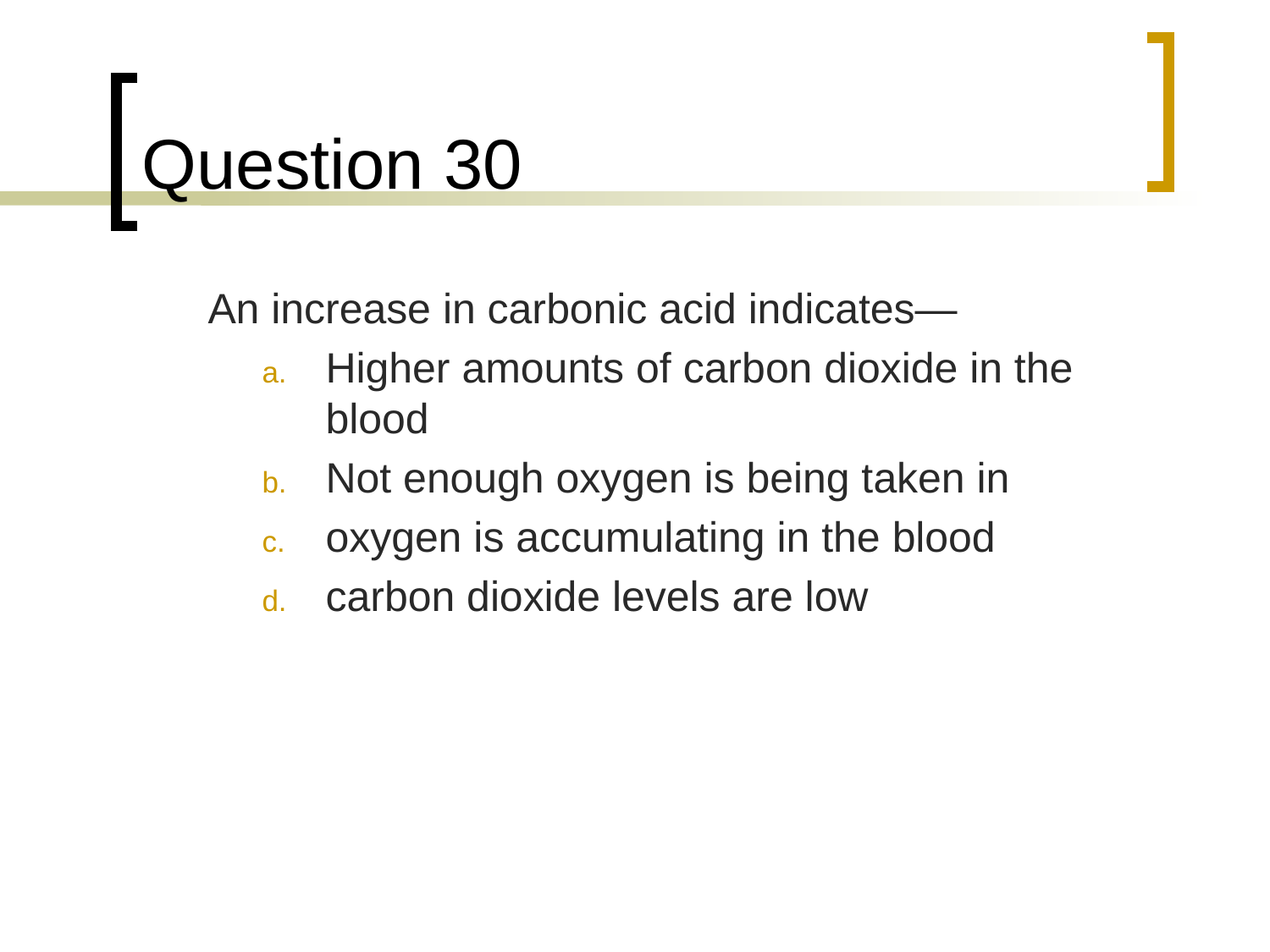

# Question 30
	An increase in carbonic acid indicates—
Higher amounts of carbon dioxide in the blood
Not enough oxygen is being taken in
oxygen is accumulating in the blood
carbon dioxide levels are low